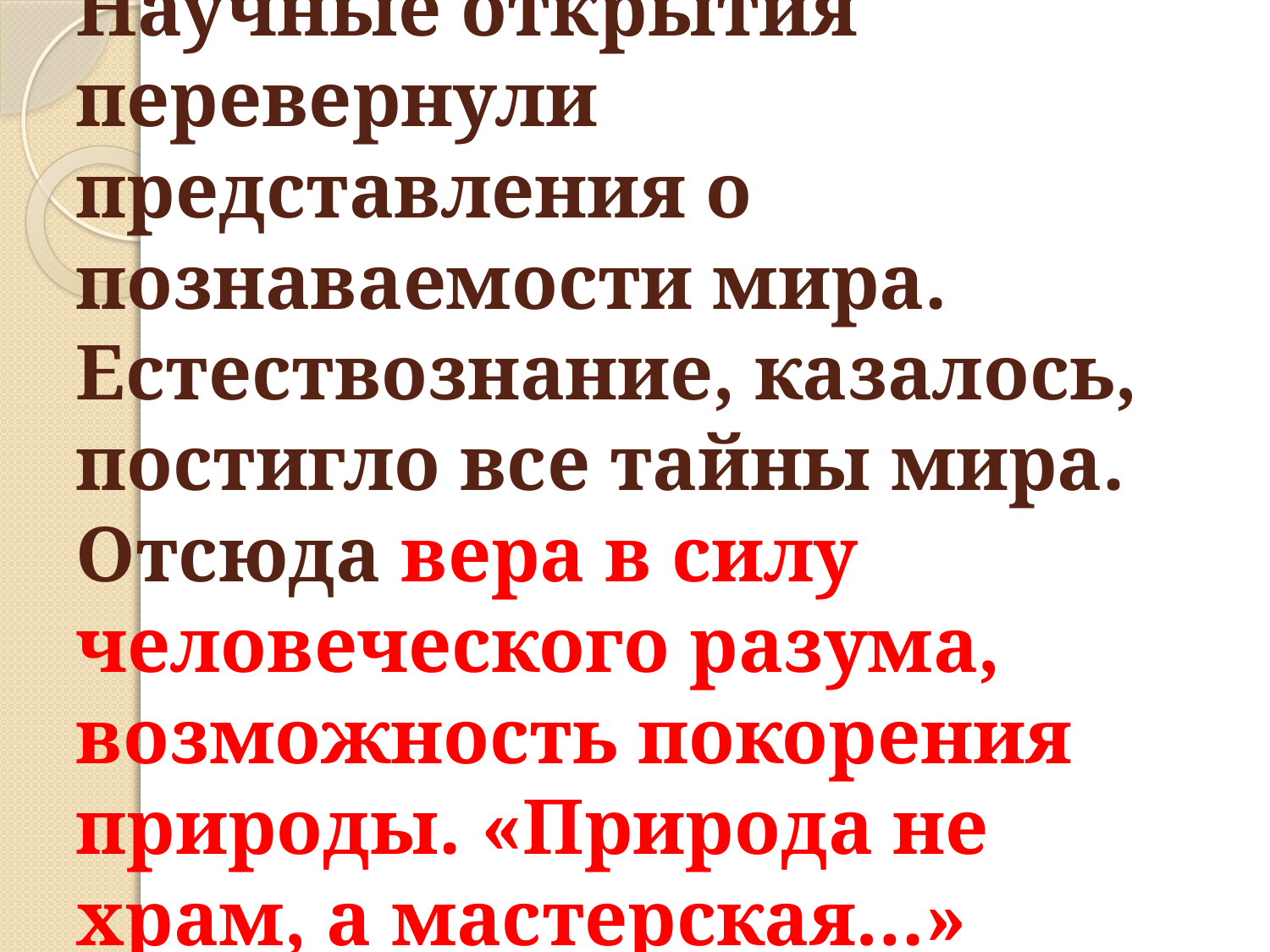

# Научные открытия перевернули  представления о познаваемости мира. Естествознание, казалось, постигло все тайны мира. Отсюда вера в силу человеческого разума, возможность покорения природы. «Природа не храм, а мастерская…»